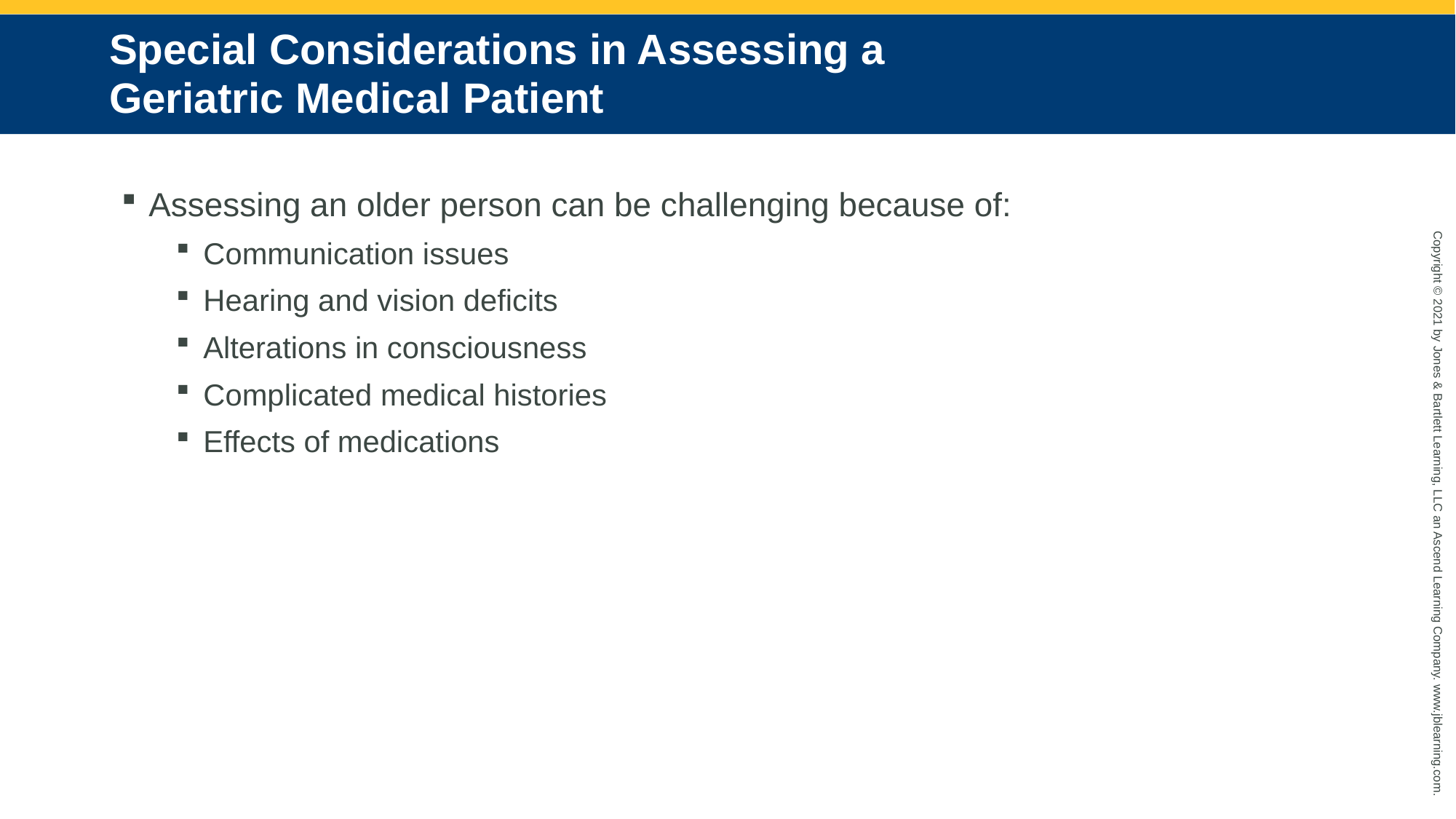

# Special Considerations in Assessing a Geriatric Medical Patient
Assessing an older person can be challenging because of:
Communication issues
Hearing and vision deficits
Alterations in consciousness
Complicated medical histories
Effects of medications